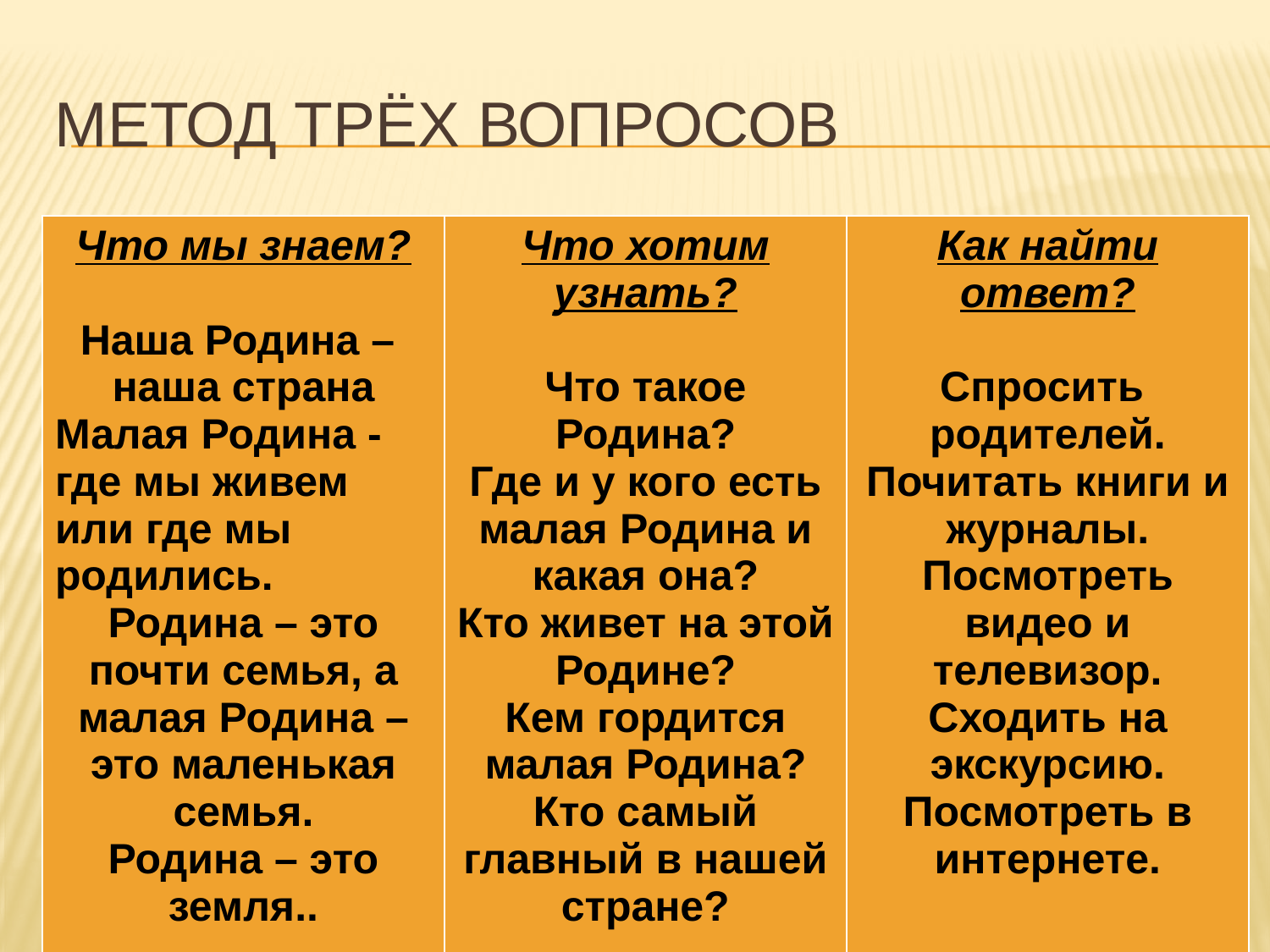

# Метод трёх вопросов
| Что мы знаем? Наша Родина – наша страна Малая Родина - где мы живем или где мы родились. Родина – это почти семья, а малая Родина – это маленькая семья. Родина – это земля.. | Что хотим узнать? Что такое Родина? Где и у кого есть малая Родина и какая она? Кто живет на этой Родине? Кем гордится малая Родина? Кто самый главный в нашей стране? | Как найти ответ? Спросить родителей. Почитать книги и журналы. Посмотреть видео и телевизор. Сходить на экскурсию. Посмотреть в интернете. |
| --- | --- | --- |